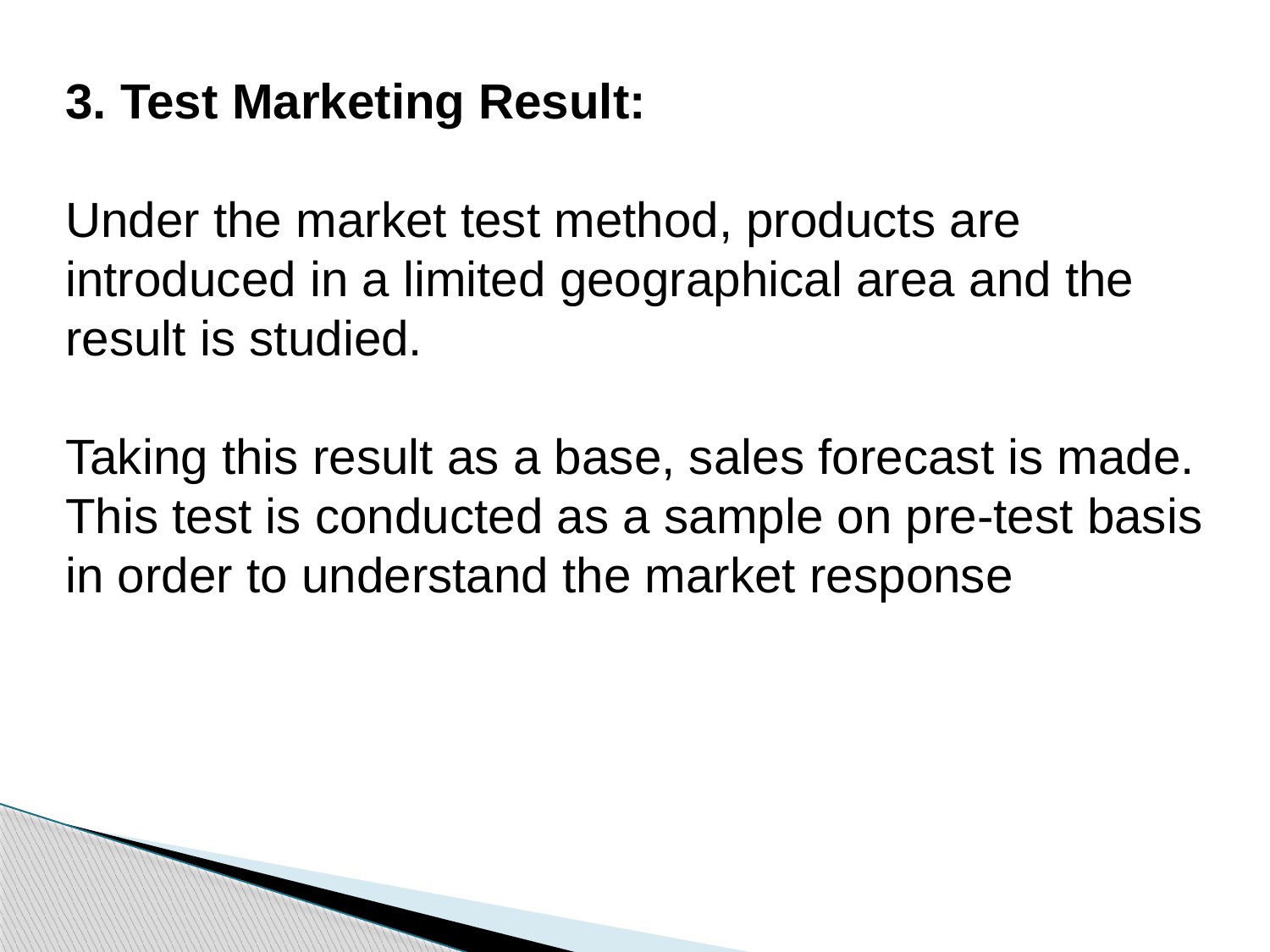

3. Test Marketing Result:

Under the market test method, products are introduced in a limited geographical area and the result is studied.

Taking this result as a base, sales forecast is made. This test is conducted as a sample on pre-test basis in order to understand the market response